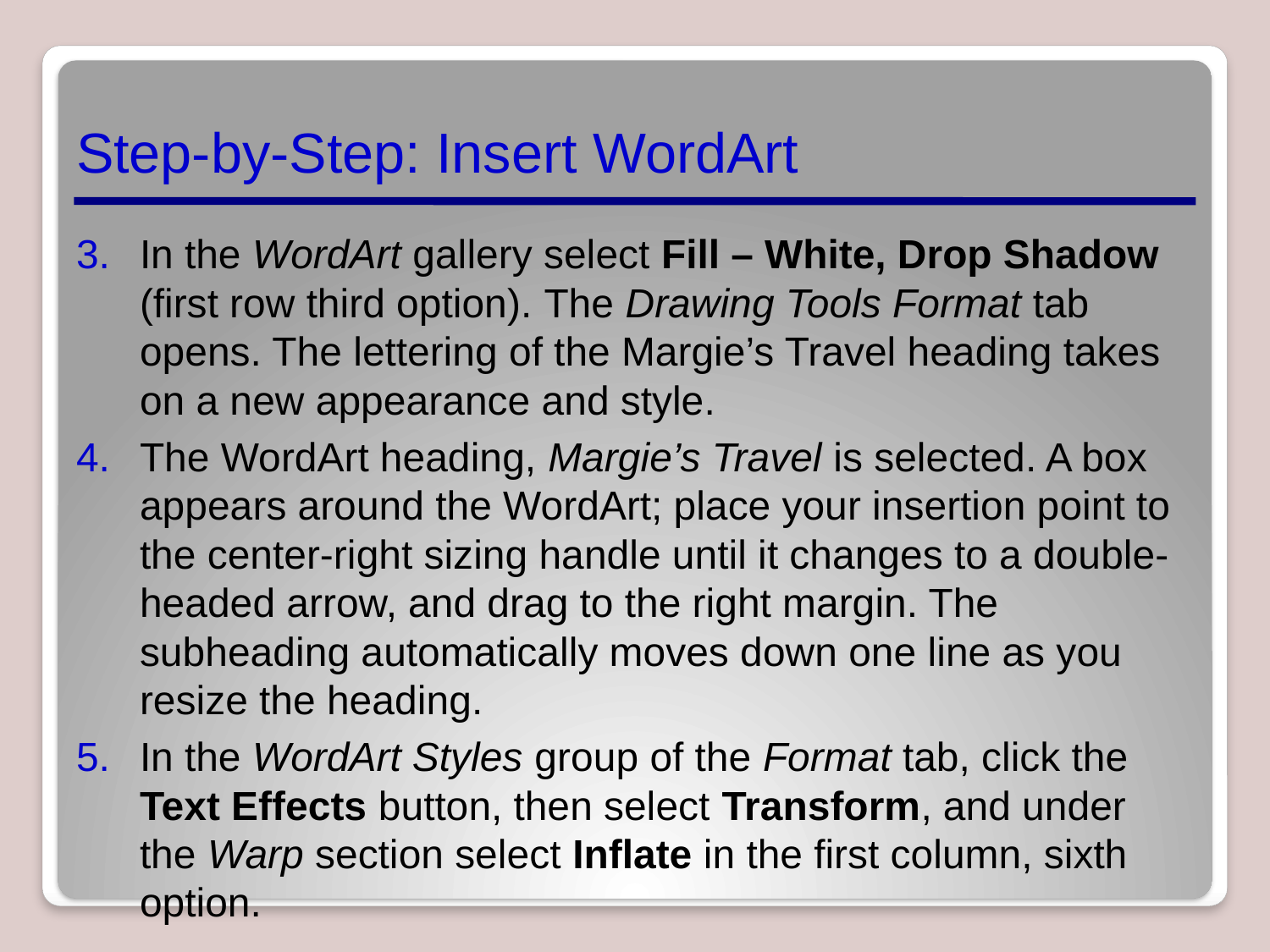

# Step-by-Step: Insert WordArt
In the WordArt gallery select Fill – White, Drop Shadow (first row third option). The Drawing Tools Format tab opens. The lettering of the Margie’s Travel heading takes on a new appearance and style.
The WordArt heading, Margie’s Travel is selected. A box appears around the WordArt; place your insertion point to the center-right sizing handle until it changes to a double-headed arrow, and drag to the right margin. The subheading automatically moves down one line as you resize the heading.
In the WordArt Styles group of the Format tab, click the Text Effects button, then select Transform, and under the Warp section select Inflate in the first column, sixth option.